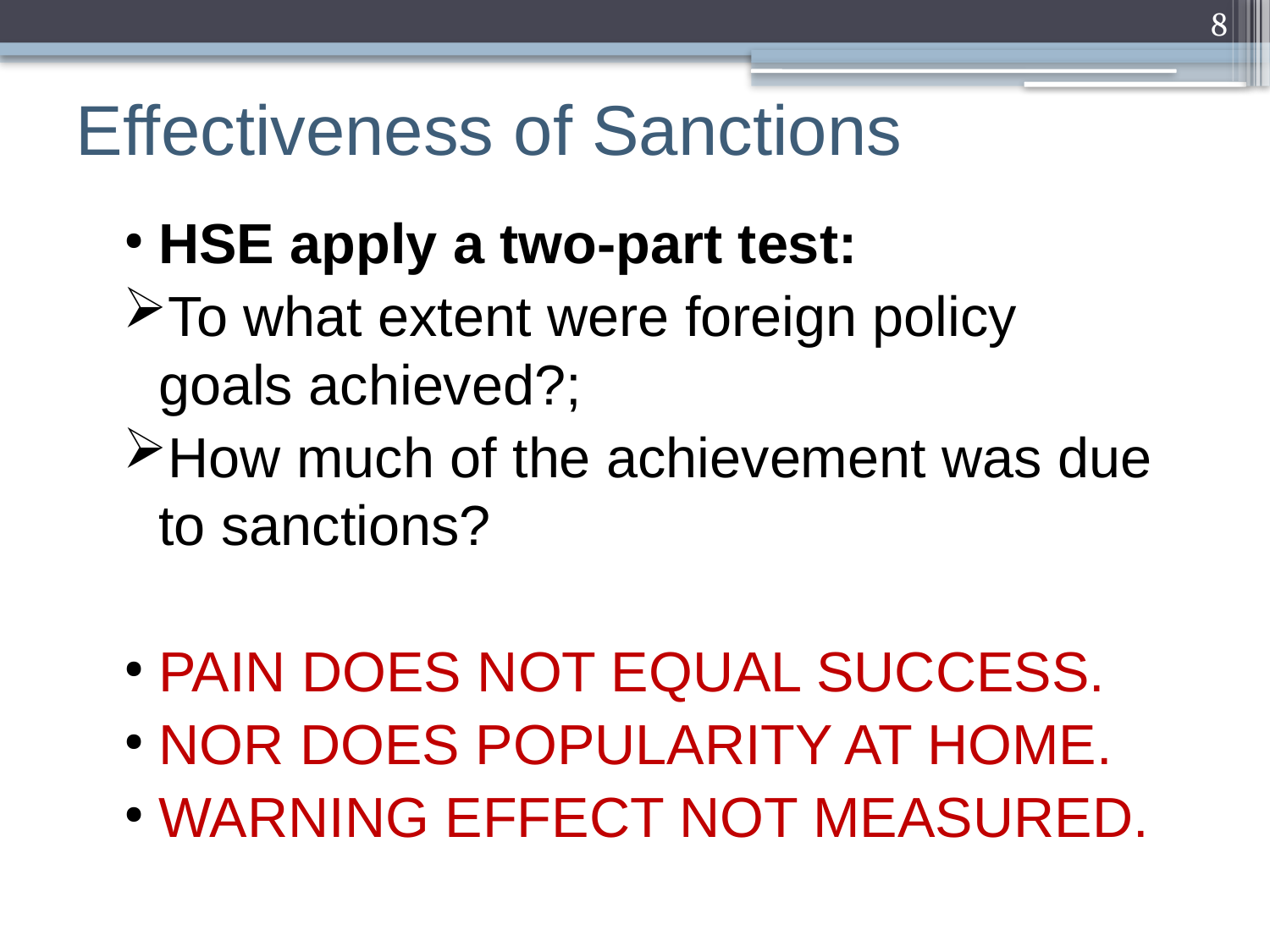

8
# Effectiveness of Sanctions
HSE apply a two-part test:
To what extent were foreign policy goals achieved?;
How much of the achievement was due to sanctions?

PAIN DOES NOT EQUAL SUCCESS.
NOR DOES POPULARITY AT HOME.
WARNING EFFECT NOT MEASURED.